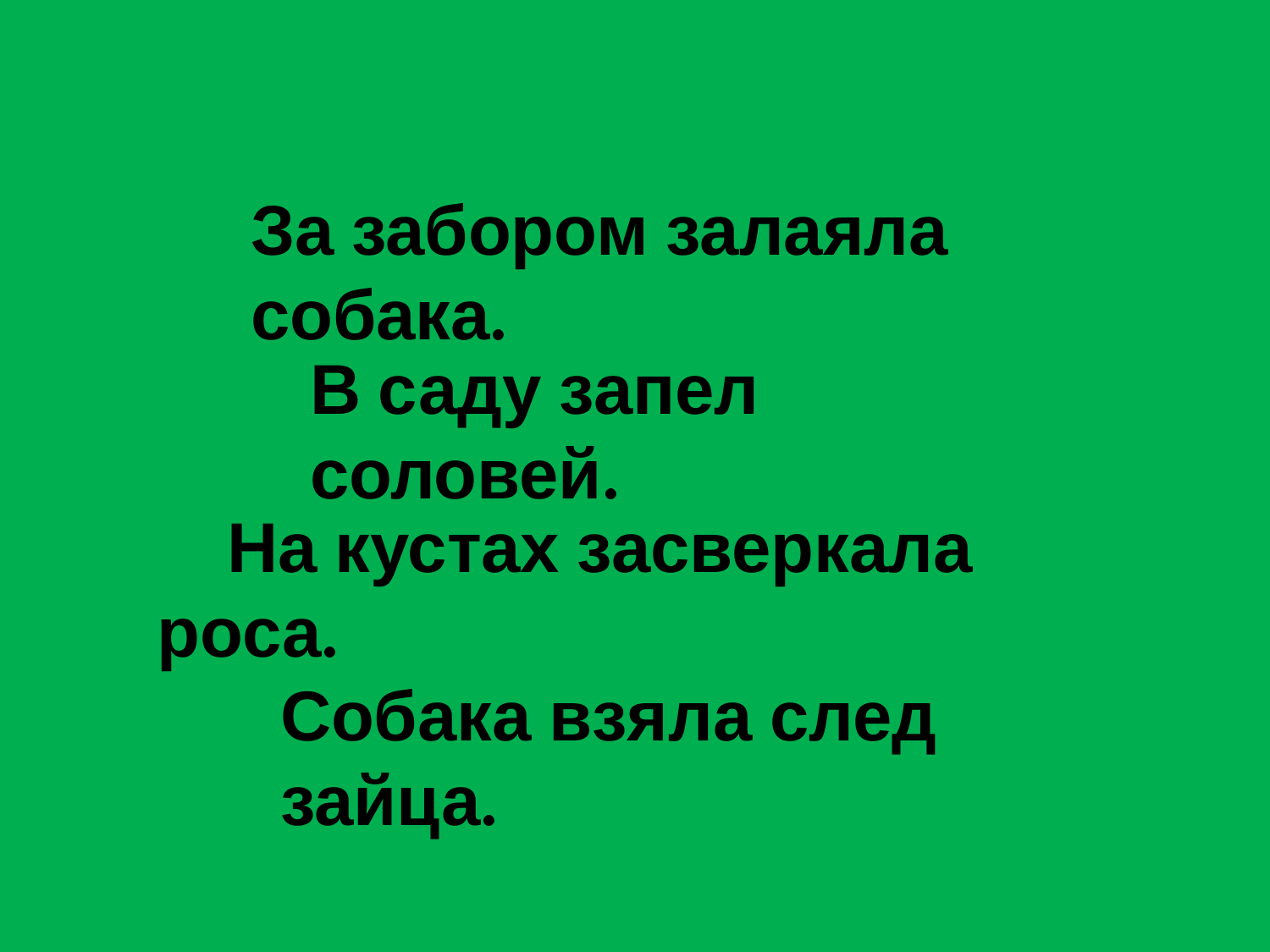

За забором залаяла собака.
В саду запел соловей.
    На кустах засверкала роса.
Собака взяла след зайца.